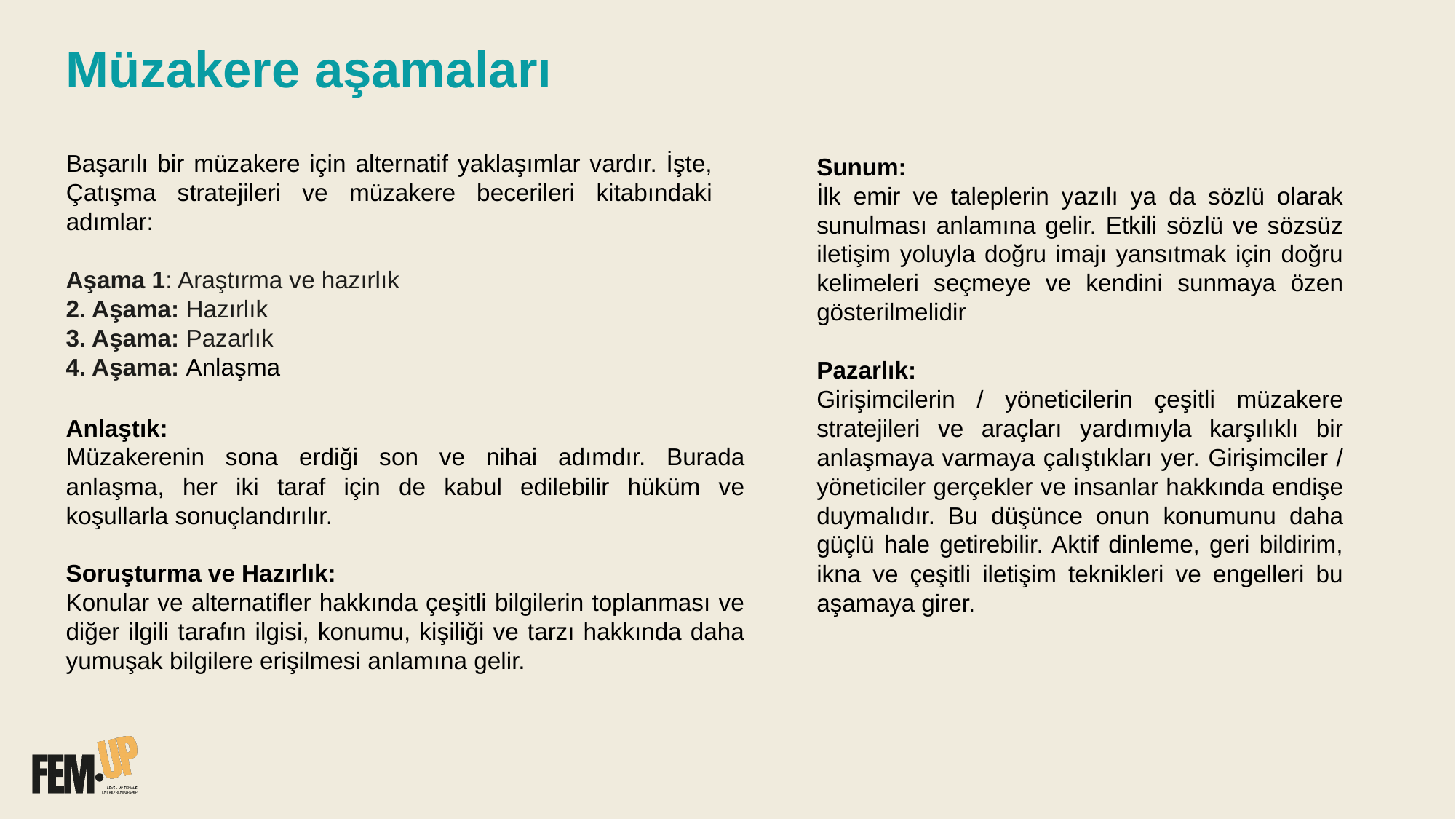

Müzakere aşamaları
Başarılı bir müzakere için alternatif yaklaşımlar vardır. İşte, Çatışma stratejileri ve müzakere becerileri kitabındaki adımlar:
Sunum:
İlk emir ve taleplerin yazılı ya da sözlü olarak sunulması anlamına gelir. Etkili sözlü ve sözsüz iletişim yoluyla doğru imajı yansıtmak için doğru kelimeleri seçmeye ve kendini sunmaya özen gösterilmelidir

Pazarlık:
Girişimcilerin / yöneticilerin çeşitli müzakere stratejileri ve araçları yardımıyla karşılıklı bir anlaşmaya varmaya çalıştıkları yer. Girişimciler / yöneticiler gerçekler ve insanlar hakkında endişe duymalıdır. Bu düşünce onun konumunu daha güçlü hale getirebilir. Aktif dinleme, geri bildirim, ikna ve çeşitli iletişim teknikleri ve engelleri bu aşamaya girer.

Aşama 1: Araştırma ve hazırlık
2. Aşama: Hazırlık
3. Aşama: Pazarlık
4. Aşama: Anlaşma
Anlaştık:
Müzakerenin sona erdiği son ve nihai adımdır. Burada anlaşma, her iki taraf için de kabul edilebilir hüküm ve koşullarla sonuçlandırılır.

Soruşturma ve Hazırlık:
Konular ve alternatifler hakkında çeşitli bilgilerin toplanması ve diğer ilgili tarafın ilgisi, konumu, kişiliği ve tarzı hakkında daha yumuşak bilgilere erişilmesi anlamına gelir.